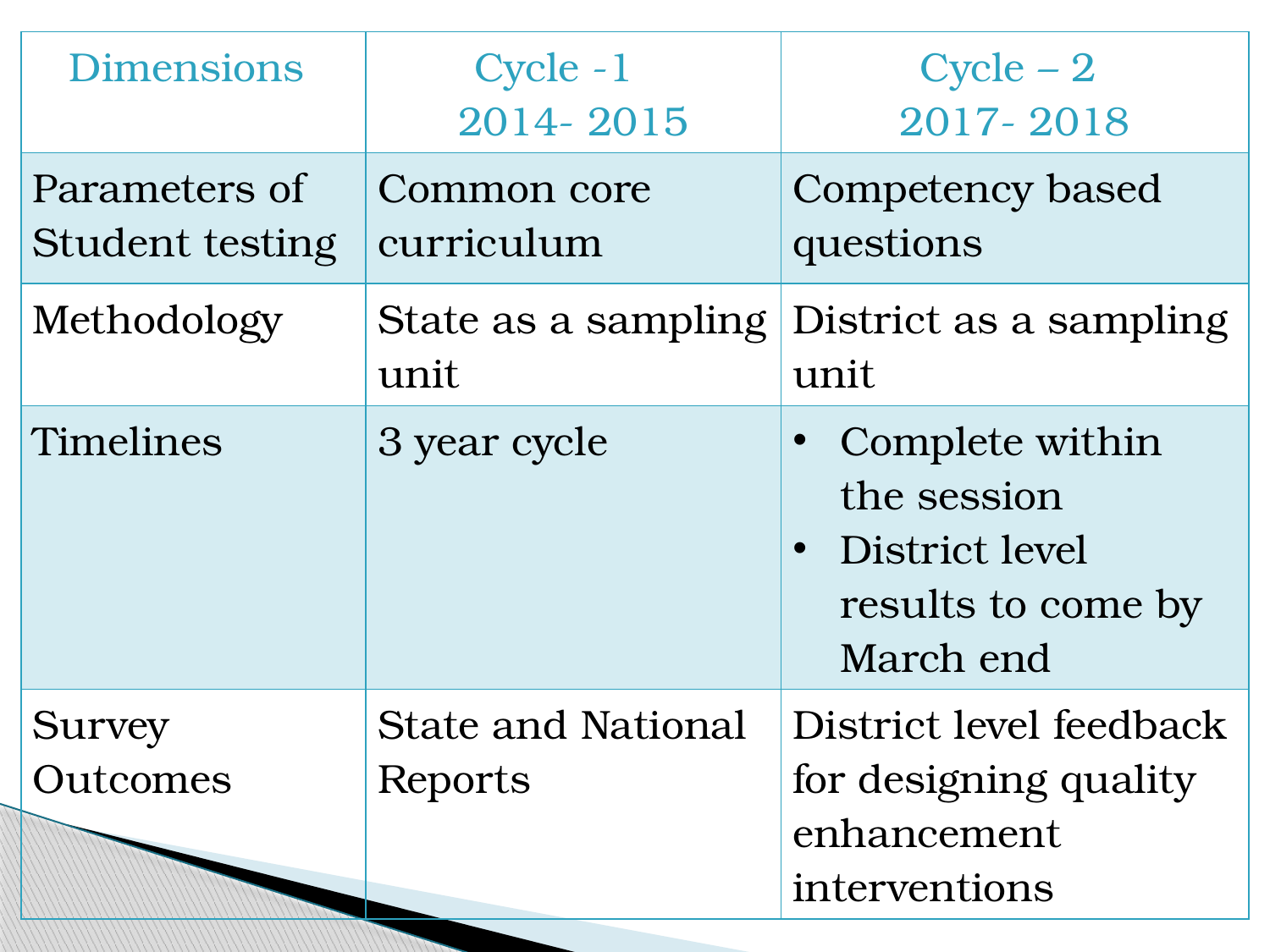

| Dimensions | Cycle -1 2014- 2015 | Cycle – 2 2017- 2018 |
| --- | --- | --- |
| Parameters of Student testing | Common core curriculum | Competency based questions |
| Methodology | State as a sampling unit | District as a sampling unit |
| Timelines | 3 year cycle | Complete within the session District level results to come by March end |
| Survey Outcomes | State and National Reports | District level feedback for designing quality enhancement interventions |